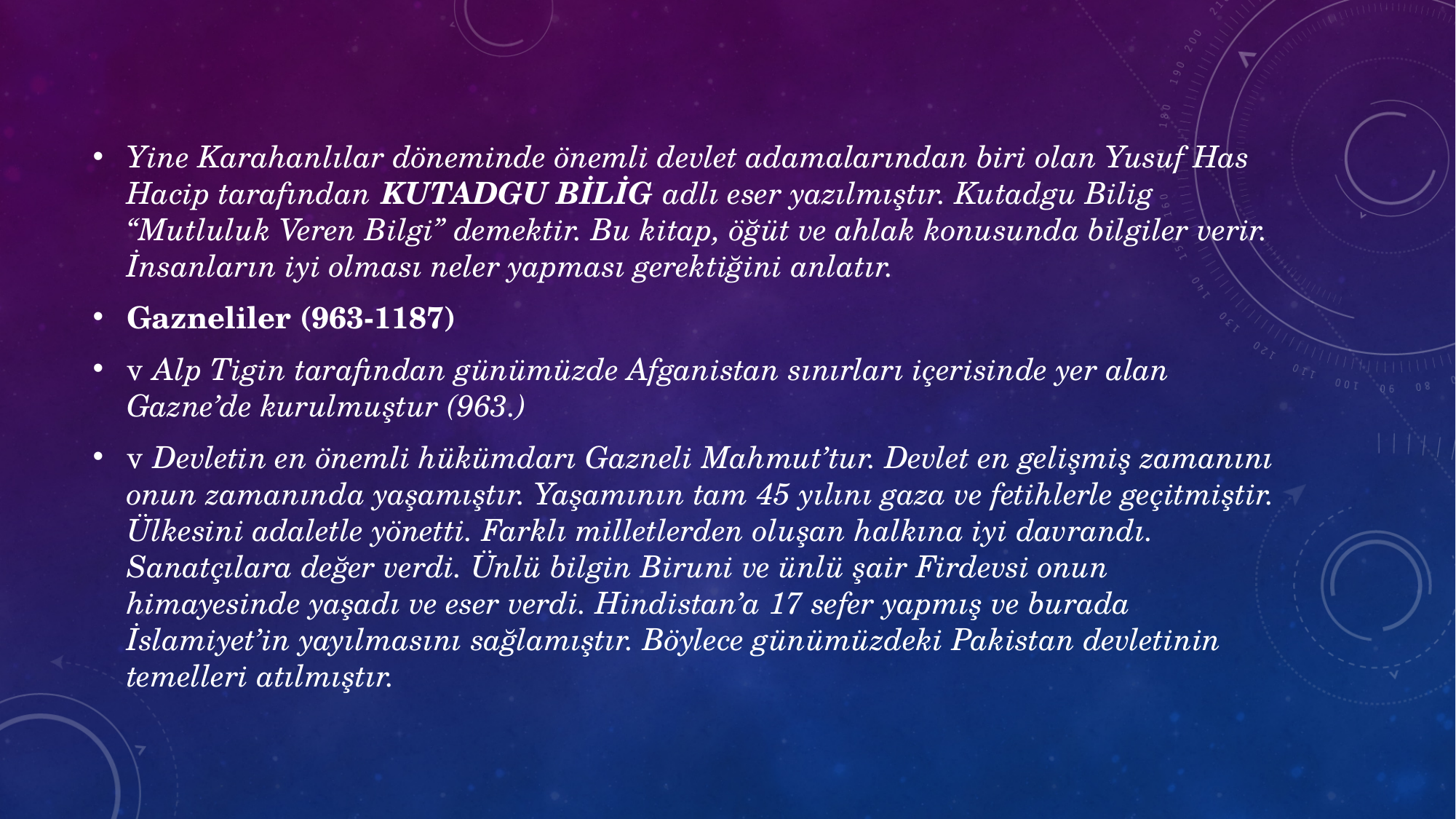

Yine Karahanlılar döneminde önemli devlet adamalarından biri olan Yusuf Has Hacip tarafından KUTADGU BİLİG adlı eser yazılmıştır. Kutadgu Bilig “Mutluluk Veren Bilgi” demektir. Bu kitap, öğüt ve ahlak konusunda bilgiler verir. İnsanların iyi olması neler yapması gerektiğini anlatır.
Gazneliler (963-1187)
v Alp Tigin tarafından günümüzde Afganistan sınırları içerisinde yer alan Gazne’de kurulmuştur (963.)
v Devletin en önemli hükümdarı Gazneli Mahmut’tur. Devlet en gelişmiş zamanını onun zamanında yaşamıştır. Yaşamının tam 45 yılını gaza ve fetihlerle geçitmiştir. Ülkesini adaletle yönetti. Farklı milletlerden oluşan halkına iyi davrandı. Sanatçılara değer verdi. Ünlü bilgin Biruni ve ünlü şair Firdevsi onun himayesinde yaşadı ve eser verdi. Hindistan’a 17 sefer yapmış ve burada İslamiyet’in yayılmasını sağlamıştır. Böylece günümüzdeki Pakistan devletinin temelleri atılmıştır.